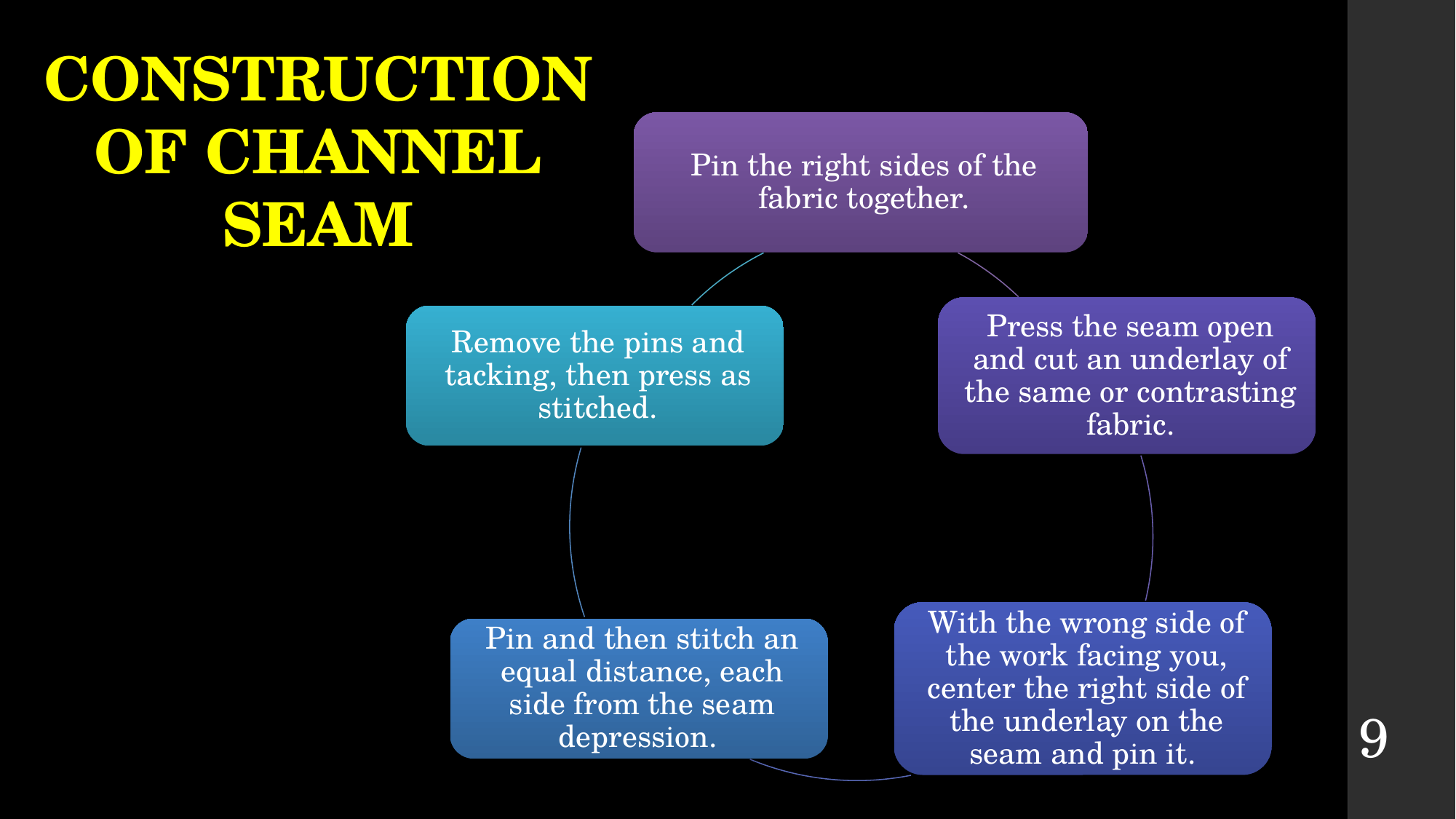

# CONSTRUCTION OF CHANNEL SEAM
Pin the right sides of the fabric together.
Press the seam open and cut an underlay of the same or contrasting fabric.
With the wrong side of the work facing you, center the right side of the underlay on the seam and pin it.
Pin and then stitch an equal distance, each side from the seam depression.
Remove the pins and tacking, then press as stitched.
9